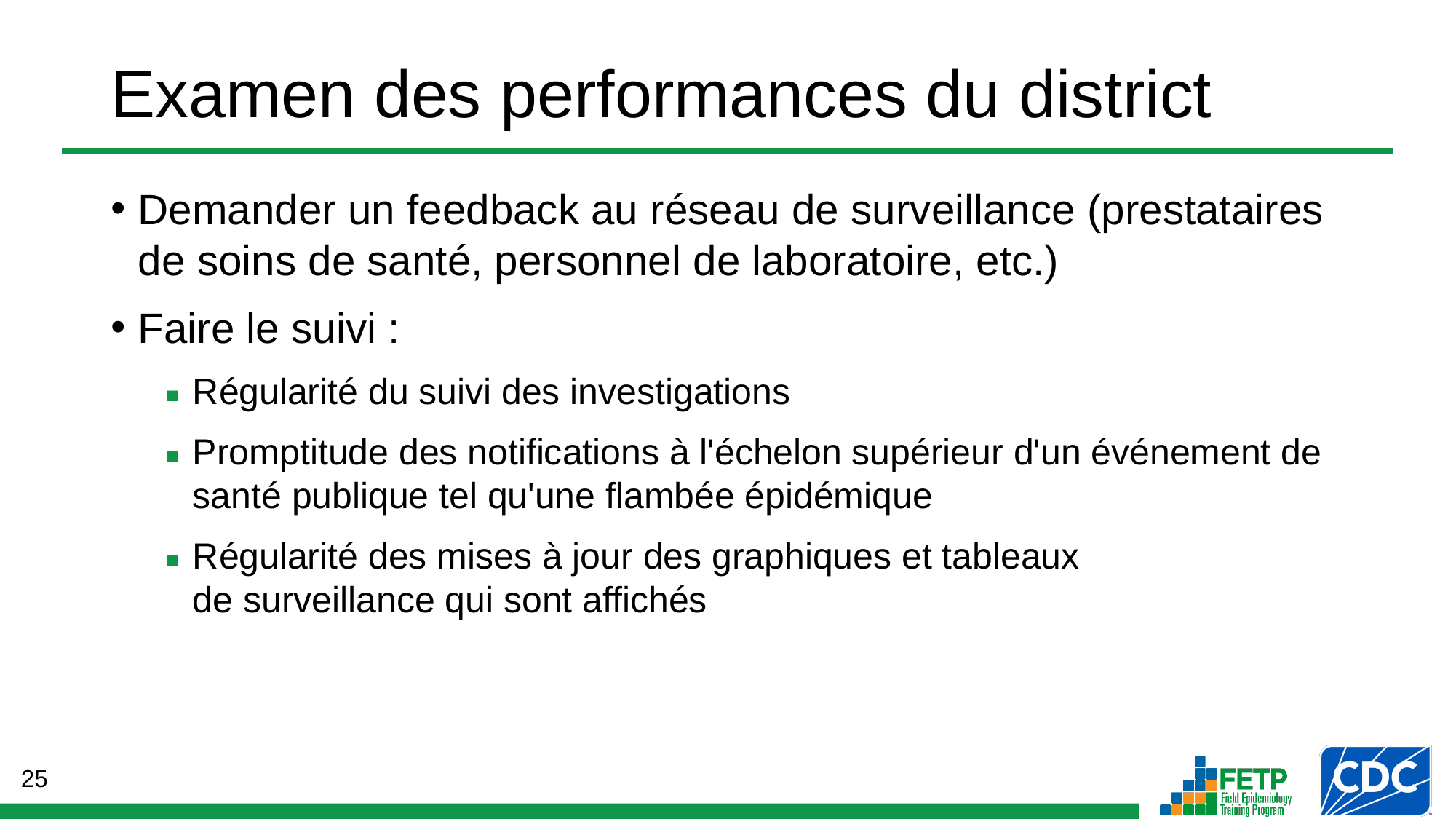

# Examen des performances du district
Demander un feedback au réseau de surveillance (prestataires de soins de santé, personnel de laboratoire, etc.)
Faire le suivi :
Régularité du suivi des investigations
Promptitude des notifications à l'échelon supérieur d'un événement de santé publique tel qu'une flambée épidémique
Régularité des mises à jour des graphiques et tableaux
de surveillance qui sont affichés